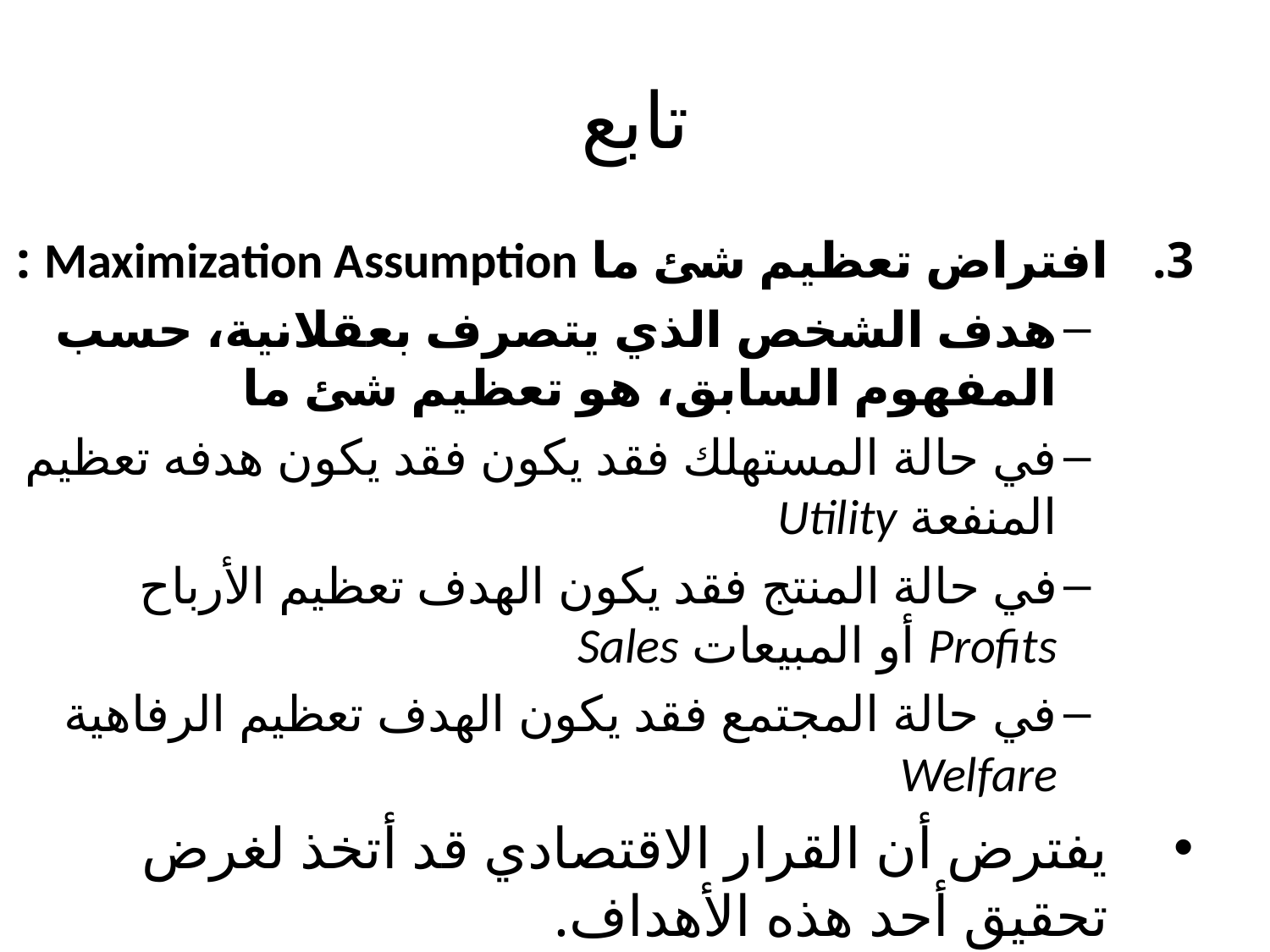

# تابع
افتراض تعظيم شئ ما Maximization Assumption :
هدف الشخص الذي يتصرف بعقلانية، حسب المفهوم السابق، هو تعظيم شئ ما
في حالة المستهلك فقد يكون فقد يكون هدفه تعظيم المنفعة Utility
في حالة المنتج فقد يكون الهدف تعظيم الأرباح Profits أو المبيعات Sales
في حالة المجتمع فقد يكون الهدف تعظيم الرفاهية Welfare
يفترض أن القرار الاقتصادي قد أتخذ لغرض تحقيق أحد هذه الأهداف.